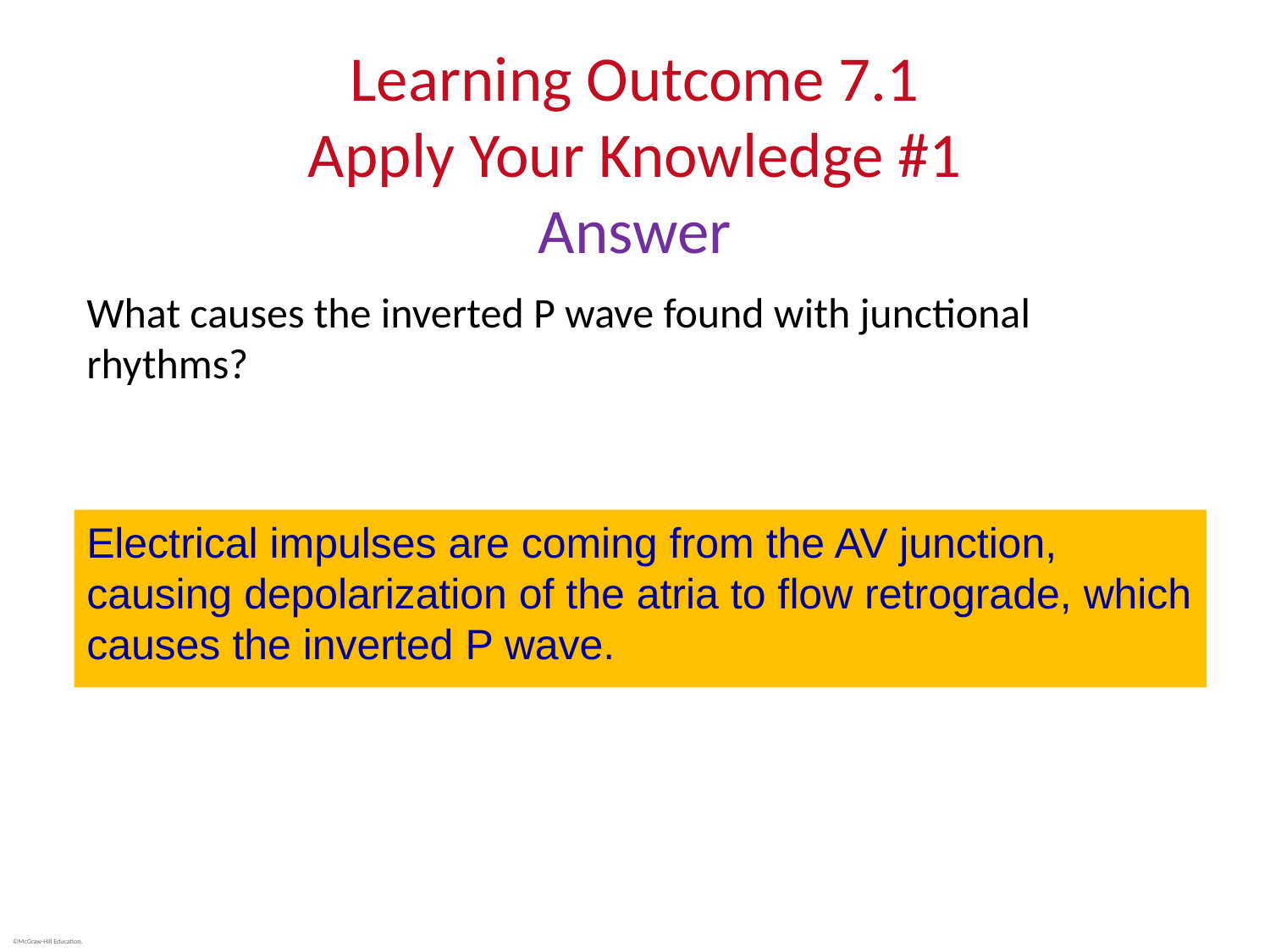

# Learning Outcome 7.1 Apply Your Knowledge #1 Answer
What causes the inverted P wave found with junctional rhythms?
Electrical impulses are coming from the AV junction, causing depolarization of the atria to flow retrograde, which causes the inverted P wave.